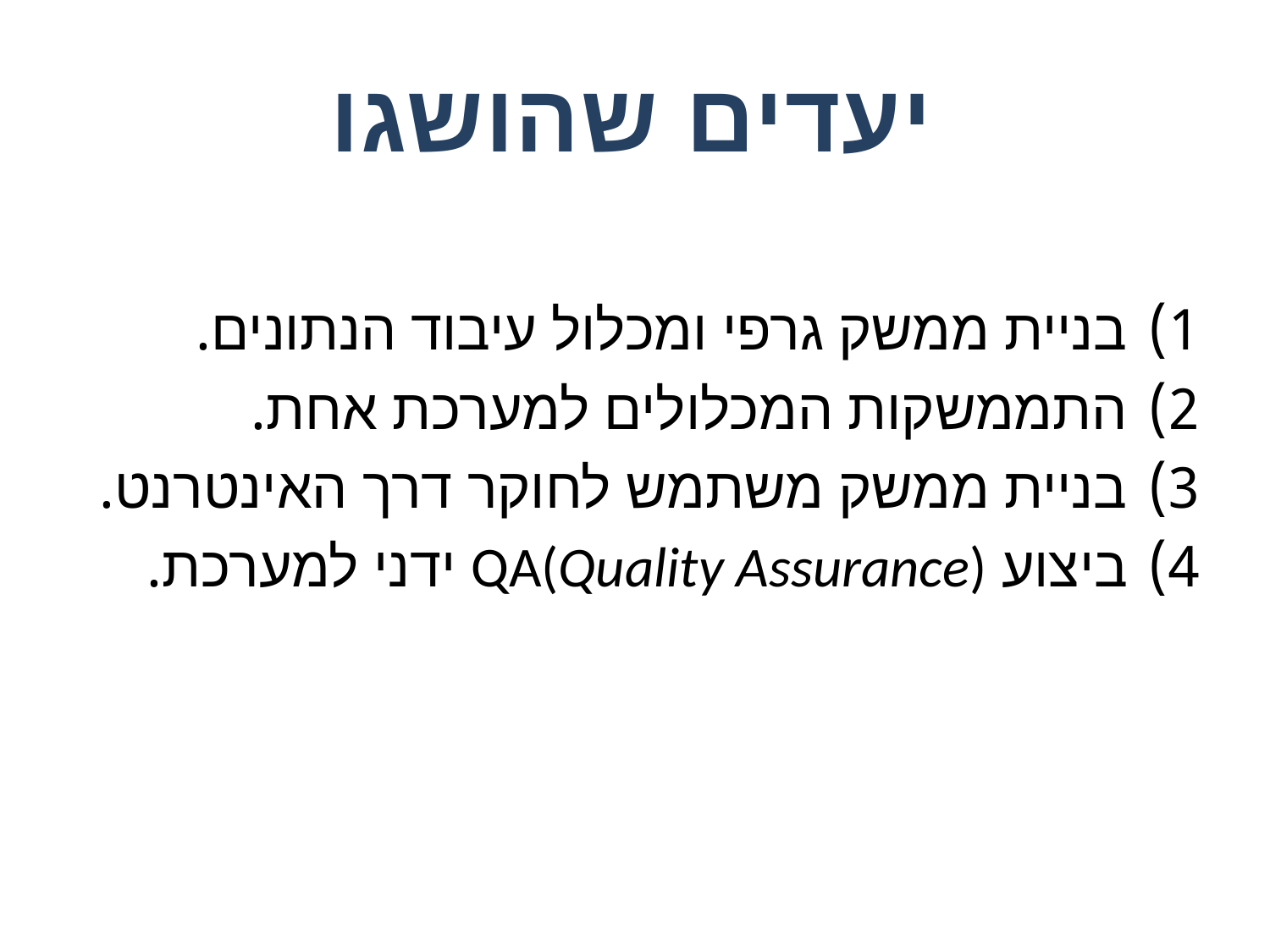

יעדים שהושגו
בניית ממשק גרפי ומכלול עיבוד הנתונים.
התממשקות המכלולים למערכת אחת.
בניית ממשק משתמש לחוקר דרך האינטרנט.
ביצוע QA(Quality Assurance) ידני למערכת.